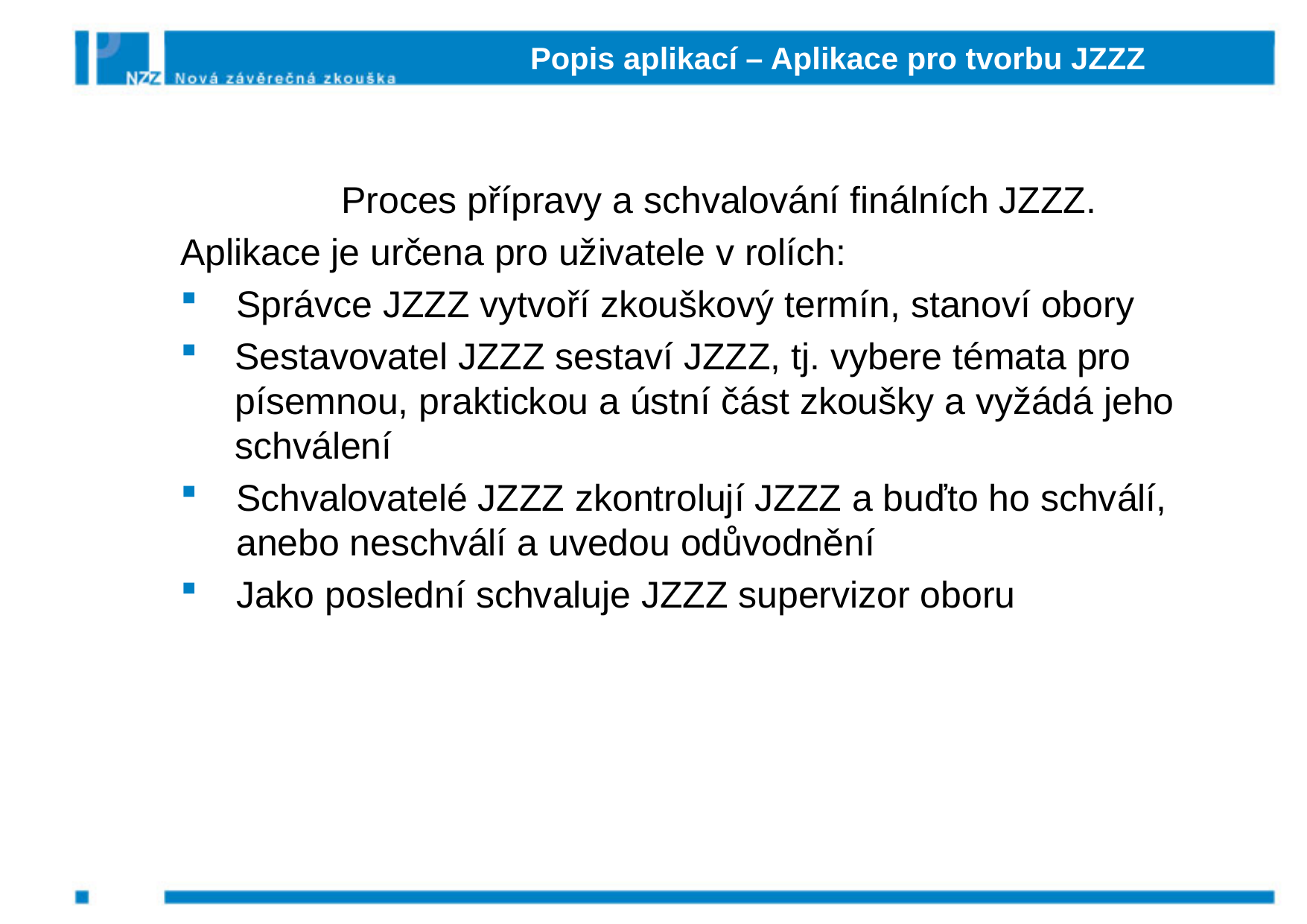

# Popis aplikací – Aplikace pro tvorbu JZZZ

Proces přípravy a schvalování finálních JZZZ.
Aplikace je určena pro uživatele v rolích:
Správce JZZZ vytvoří zkouškový termín, stanoví obory
Sestavovatel JZZZ sestaví JZZZ, tj. vybere témata pro písemnou, praktickou a ústní část zkoušky a vyžádá jeho schválení
Schvalovatelé JZZZ zkontrolují JZZZ a buďto ho schválí, anebo neschválí a uvedou odůvodnění
Jako poslední schvaluje JZZZ supervizor oboru